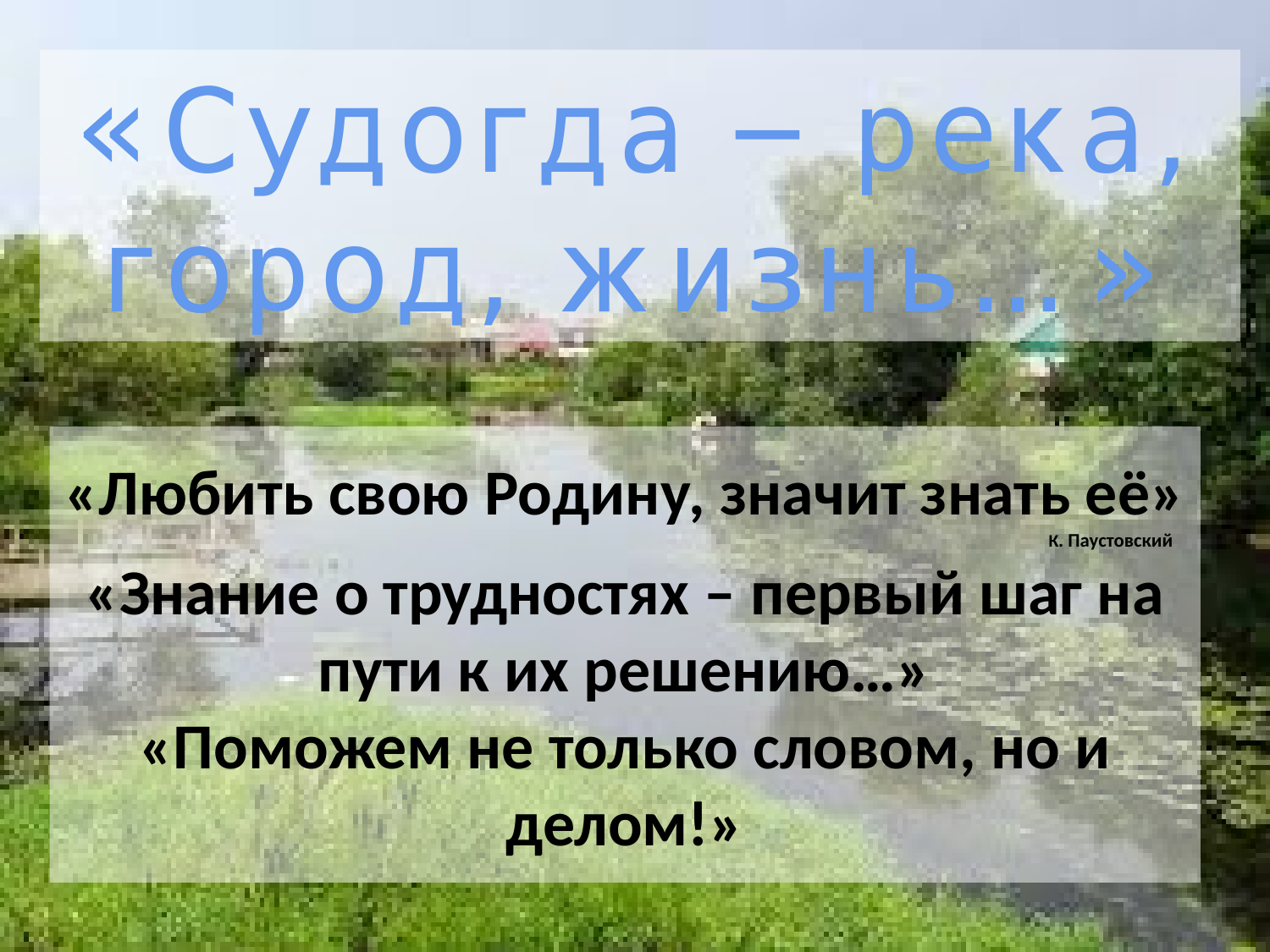

«Судогда – река,
город, жизнь…»
# «Любить свою Родину, значит знать её» К. Паустовский «Знание о трудностях – первый шаг на пути к их решению…» «Поможем не только словом, но и делом!»